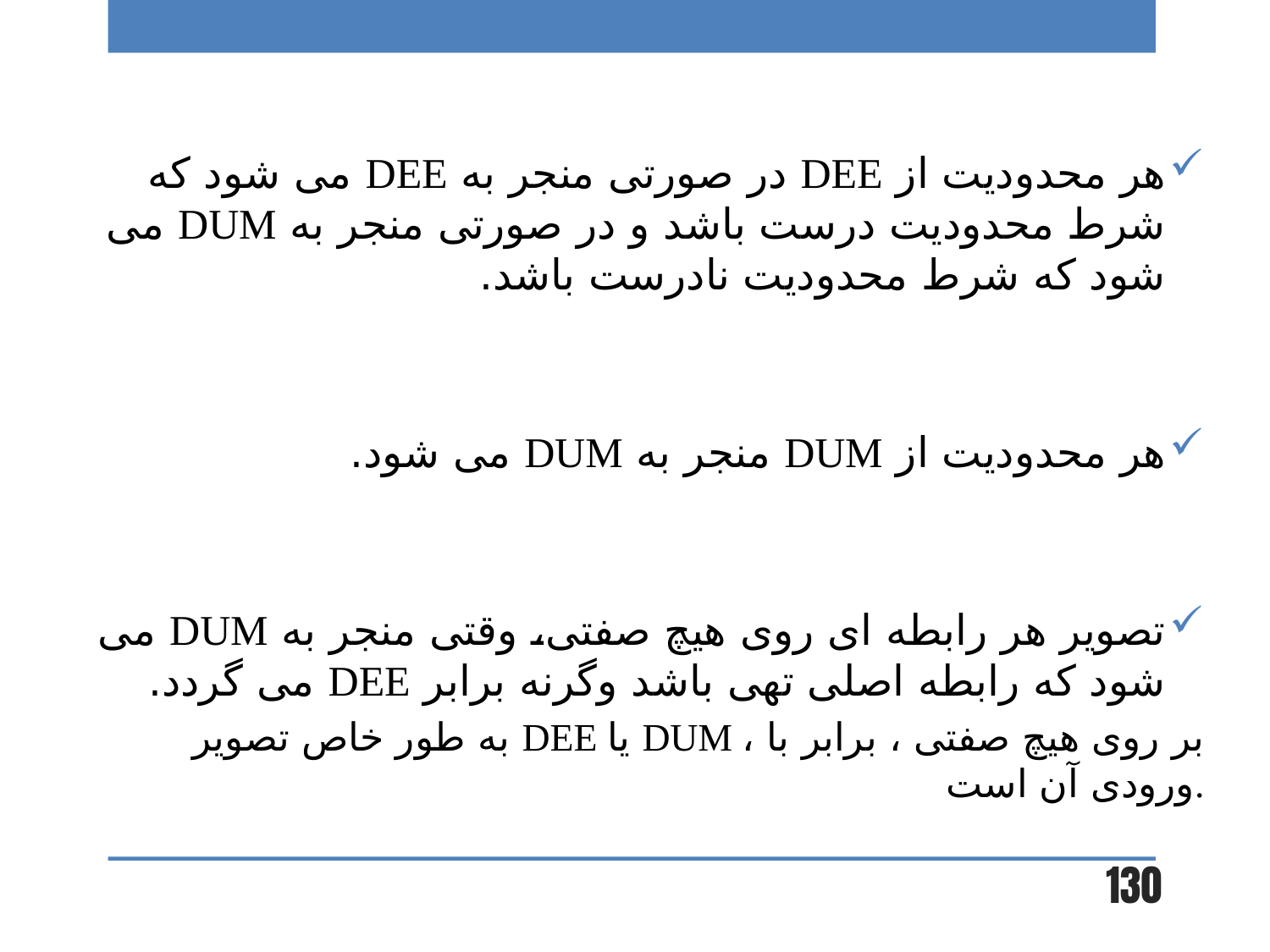

هر محدودیت از DEE در صورتی منجر به DEE می شود که شرط محدودیت درست باشد و در صورتی منجر به DUM می شود که شرط محدودیت نادرست باشد.

هر محدودیت از DUM منجر به DUM می شود.

تصویر هر رابطه ای روی هیچ صفتی، وقتی منجر به DUM می شود که رابطه اصلی تهی باشد وگرنه برابر DEE می گردد.
به طور خاص تصویر DEE یا DUM ، بر روی هیچ صفتی ، برابر با ورودی آن است.
130